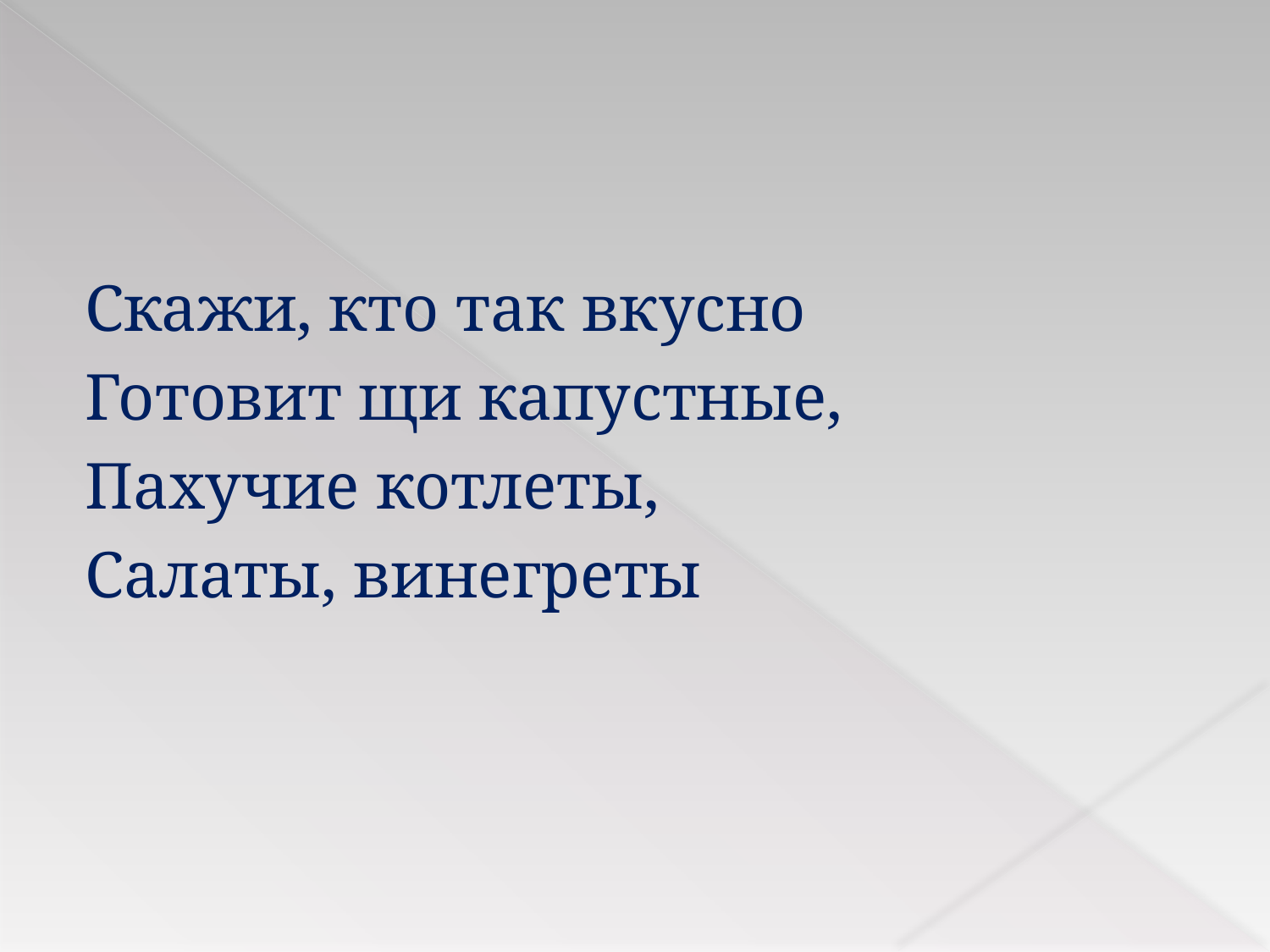

Скажи, кто так вкусно
Готовит щи капустные,
Пахучие котлеты,
Салаты, винегреты